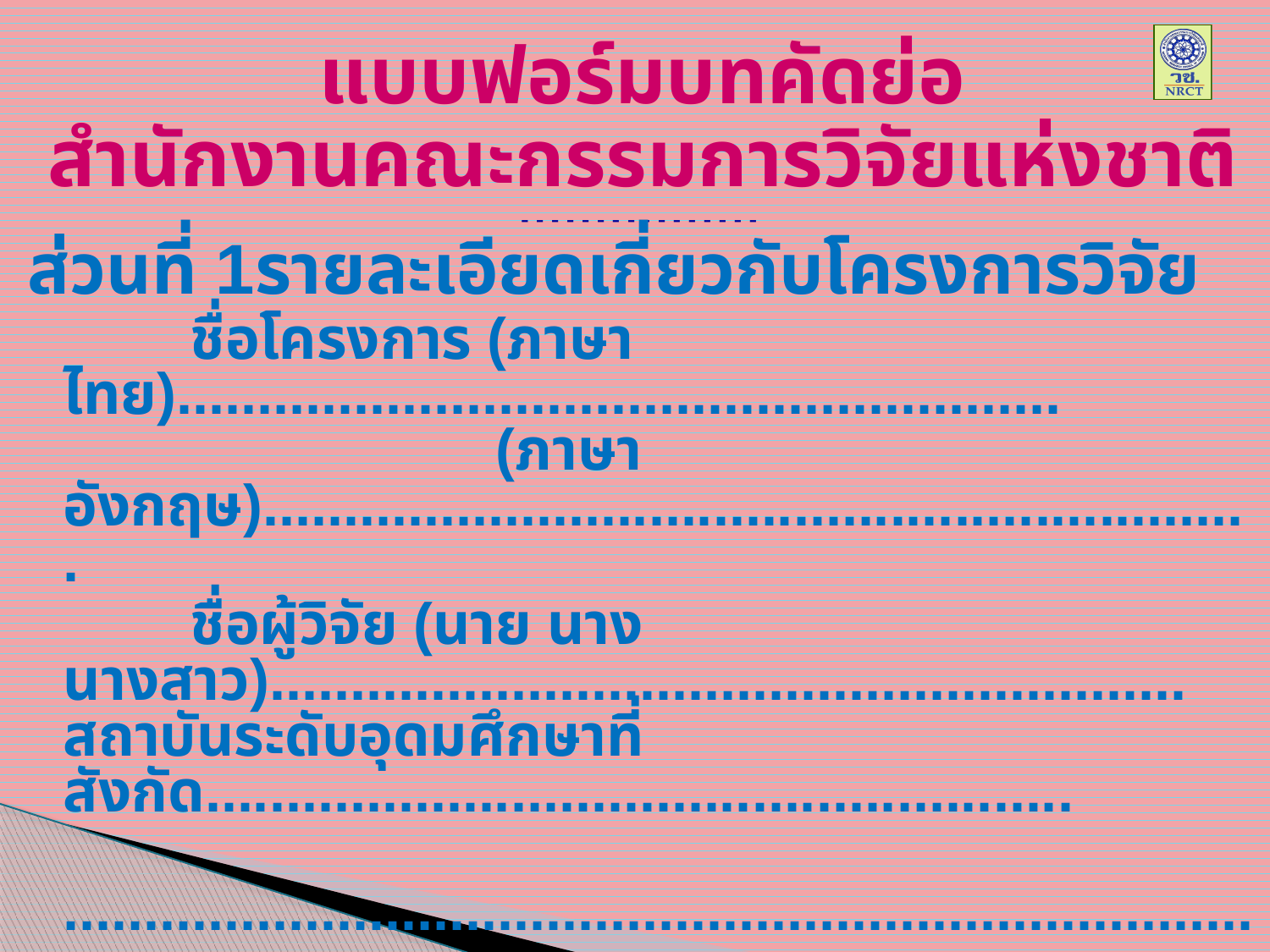

แบบฟอร์มบทคัดย่อ
สำนักงานคณะกรรมการวิจัยแห่งชาติ
- - - - - - - - - - - - - - - -
ส่วนที่ 1รายละเอียดเกี่ยวกับโครงการวิจัย
		ชื่อโครงการ (ภาษาไทย)....................................................... 	                 	                   (ภาษาอังกฤษ)..............................................................
		ชื่อผู้วิจัย (นาย นาง นางสาว).........................................................	สถาบันระดับอุดมศึกษาที่สังกัด......................................................
		........................................................................................................
		หมายเลขโทรศัพท์......................................... ได้รับทุนอุดหนุนการวิจัย	ประเภท...........................................ประจำปี...........................................
		จำนวนเงิน................................................ระยะเวลาทำการวิจัย............ปี	ตั้งแต่.........................................................ถึง..........................................